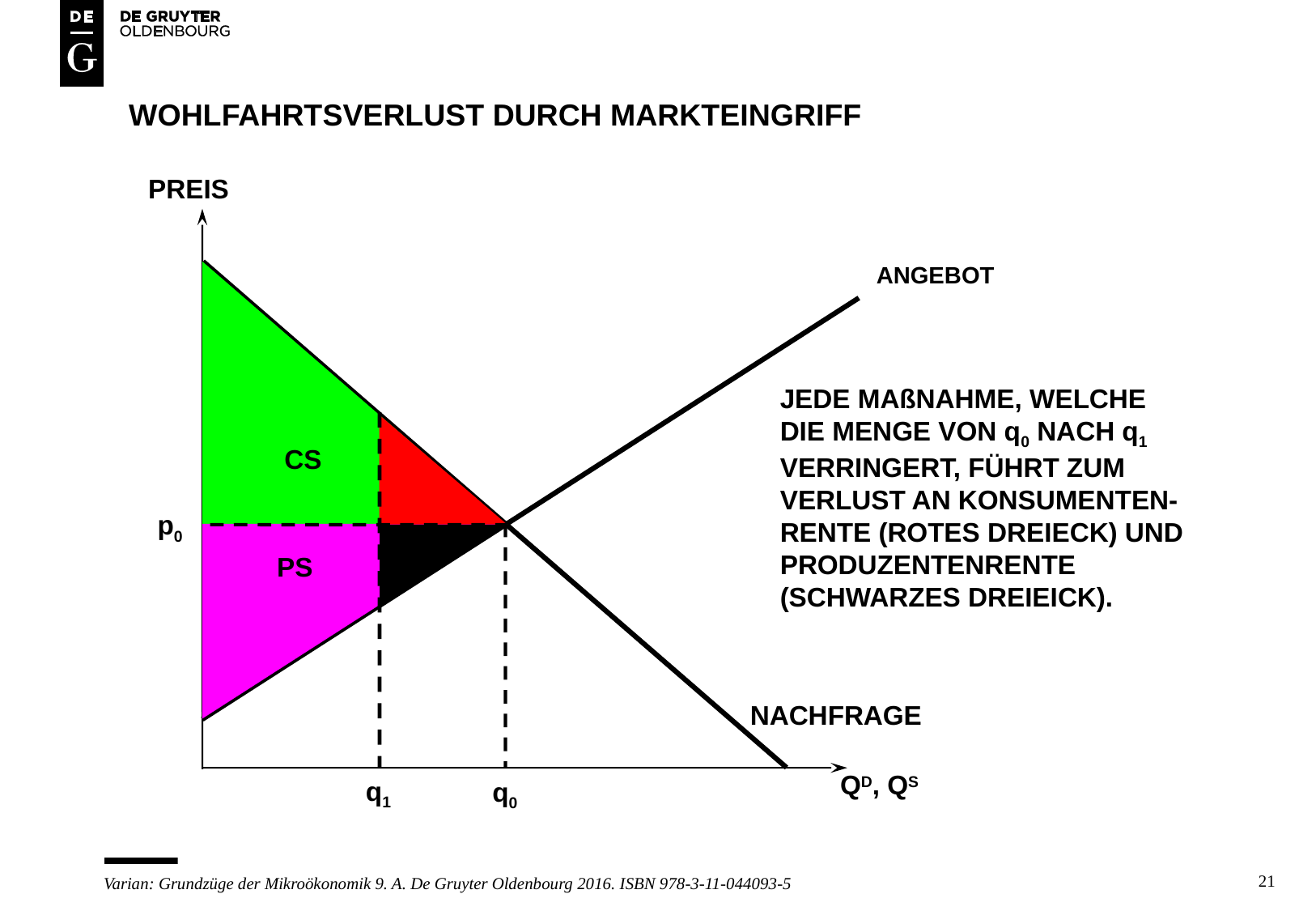

# WOHLFAHRTSVERLUST DURCH MARKTEINGRIFF

PREIS

ANGEBOT
CS

JEDE MAßNAHME, WELCHE
DIE MENGE VON q0 NACH q1
VERRINGERT, FÜHRT ZUM
VERLUST AN KONSUMENTEN-
RENTE (ROTES DREIECK) UND
PRODUZENTENRENTE
(SCHWARZES DREIEICK).

p0

PS
NACHFRAGE
QD, QS

q1
q0
21
Varian: Grundzüge der Mikroökonomik 9. A. De Gruyter Oldenbourg 2016. ISBN 978-3-11-044093-5